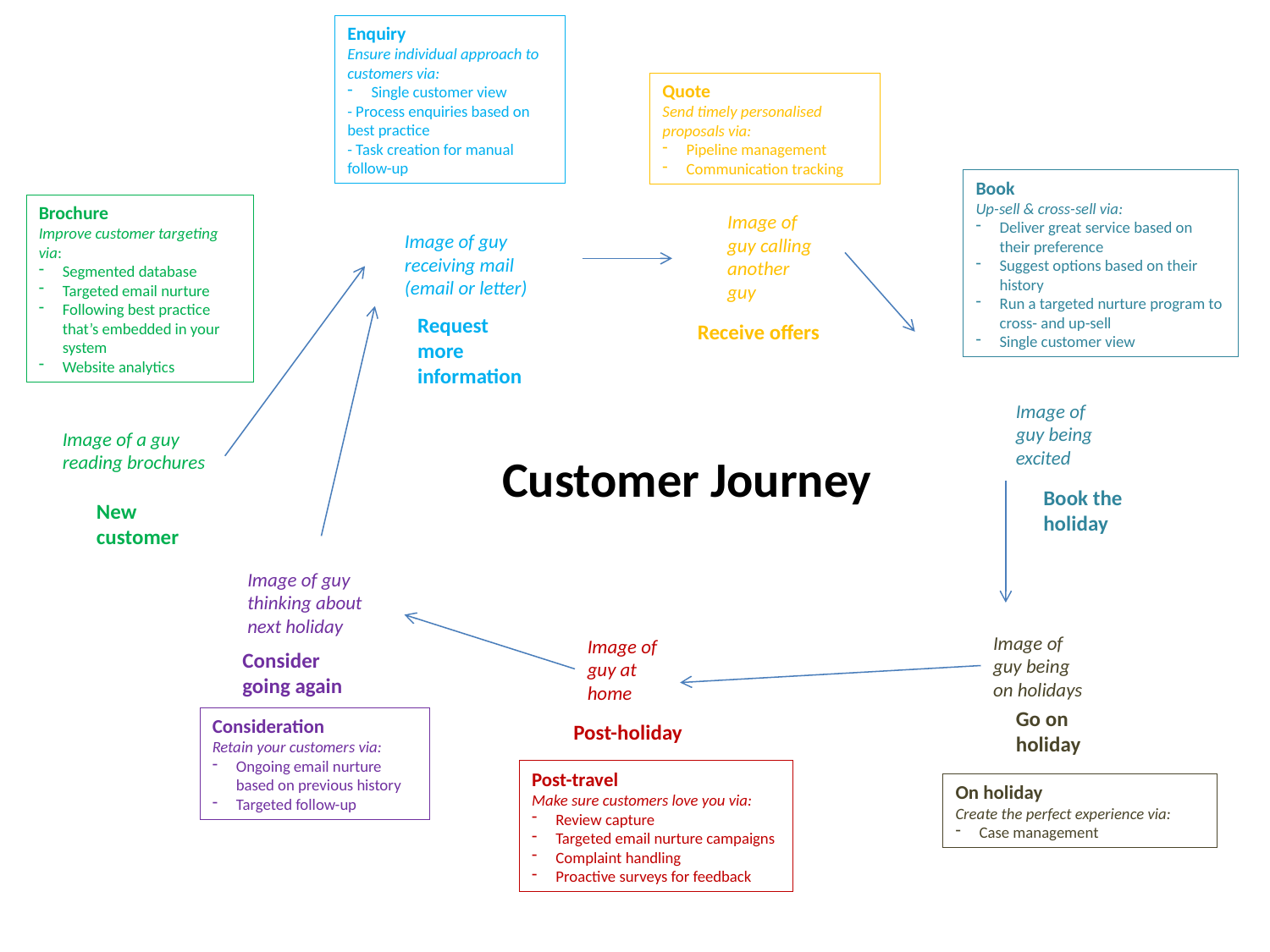

Enquiry
Ensure individual approach to customers via:
Single customer view
- Process enquiries based on best practice
- Task creation for manual follow-up
Quote
Send timely personalised proposals via:
Pipeline management
Communication tracking
Book
Up-sell & cross-sell via:
Deliver great service based on their preference
Suggest options based on their history
Run a targeted nurture program to cross- and up-sell
Single customer view
Brochure
Improve customer targeting via:
Segmented database
Targeted email nurture
Following best practice that’s embedded in your system
Website analytics
Image of guy calling another guy
Image of guy receiving mail (email or letter)
Request more information
Receive offers
Image of guy being excited
Image of a guy reading brochures
Customer Journey
Book the holiday
New customer
Image of guy thinking about next holiday
Image of guy being on holidays
Image of guy at home
Consider going again
Go on holiday
Consideration
Retain your customers via:
Ongoing email nurture based on previous history
Targeted follow-up
Post-holiday
Post-travel
Make sure customers love you via:
Review capture
Targeted email nurture campaigns
Complaint handling
Proactive surveys for feedback
On holiday
Create the perfect experience via:
Case management